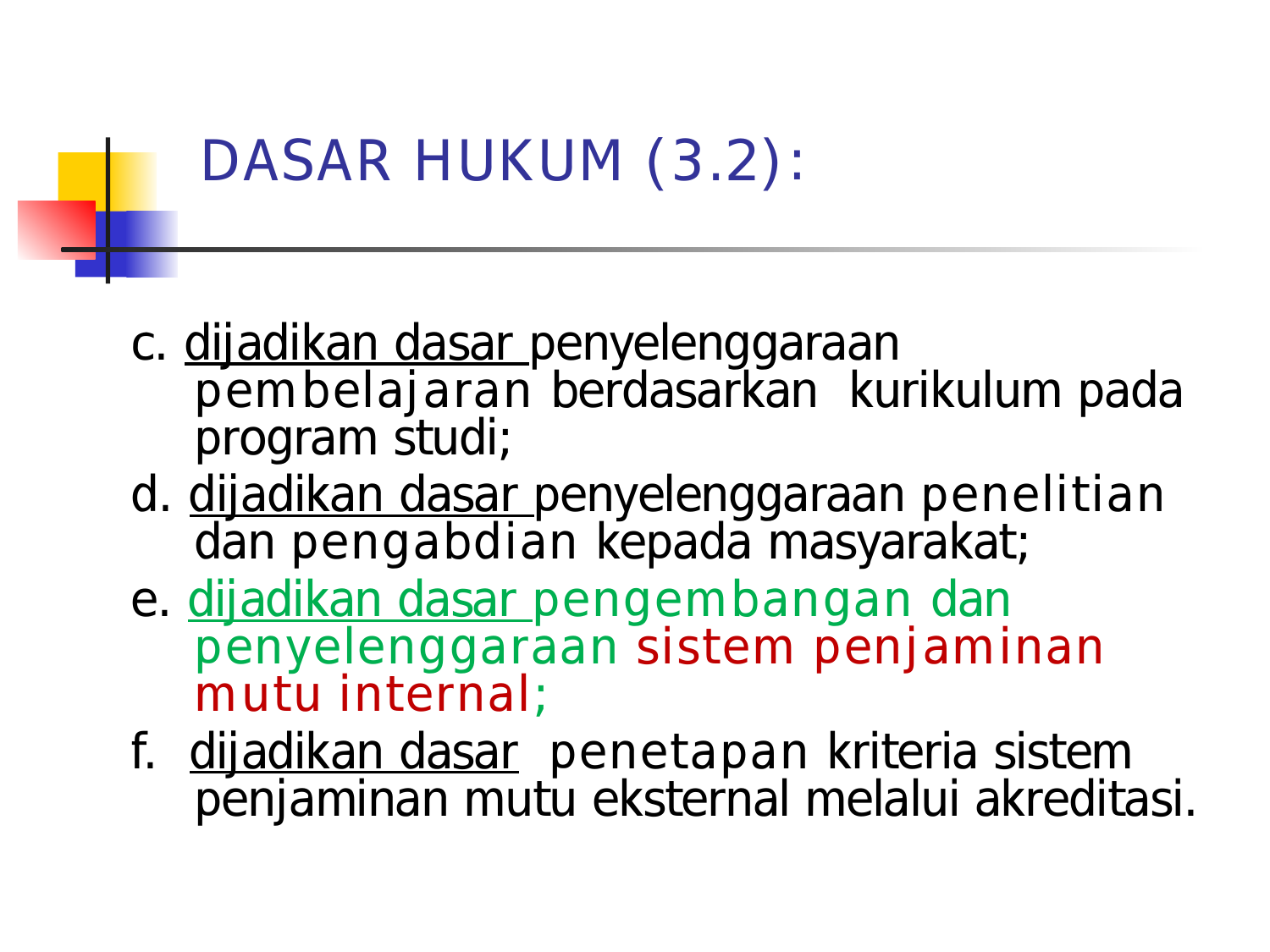

# DASAR HUKUM (3.2):
c. dijadikan dasar penyelenggaraan pembelajaran berdasarkan  kurikulum pada program studi;
d. dijadikan dasar penyelenggaraan penelitian dan pengabdian kepada masyarakat;
e. dijadikan dasar pengembangan dan penyelenggaraan sistem penjaminan mutu internal;
f.  dijadikan dasar  penetapan kriteria sistem penjaminan mutu eksternal melalui akreditasi.